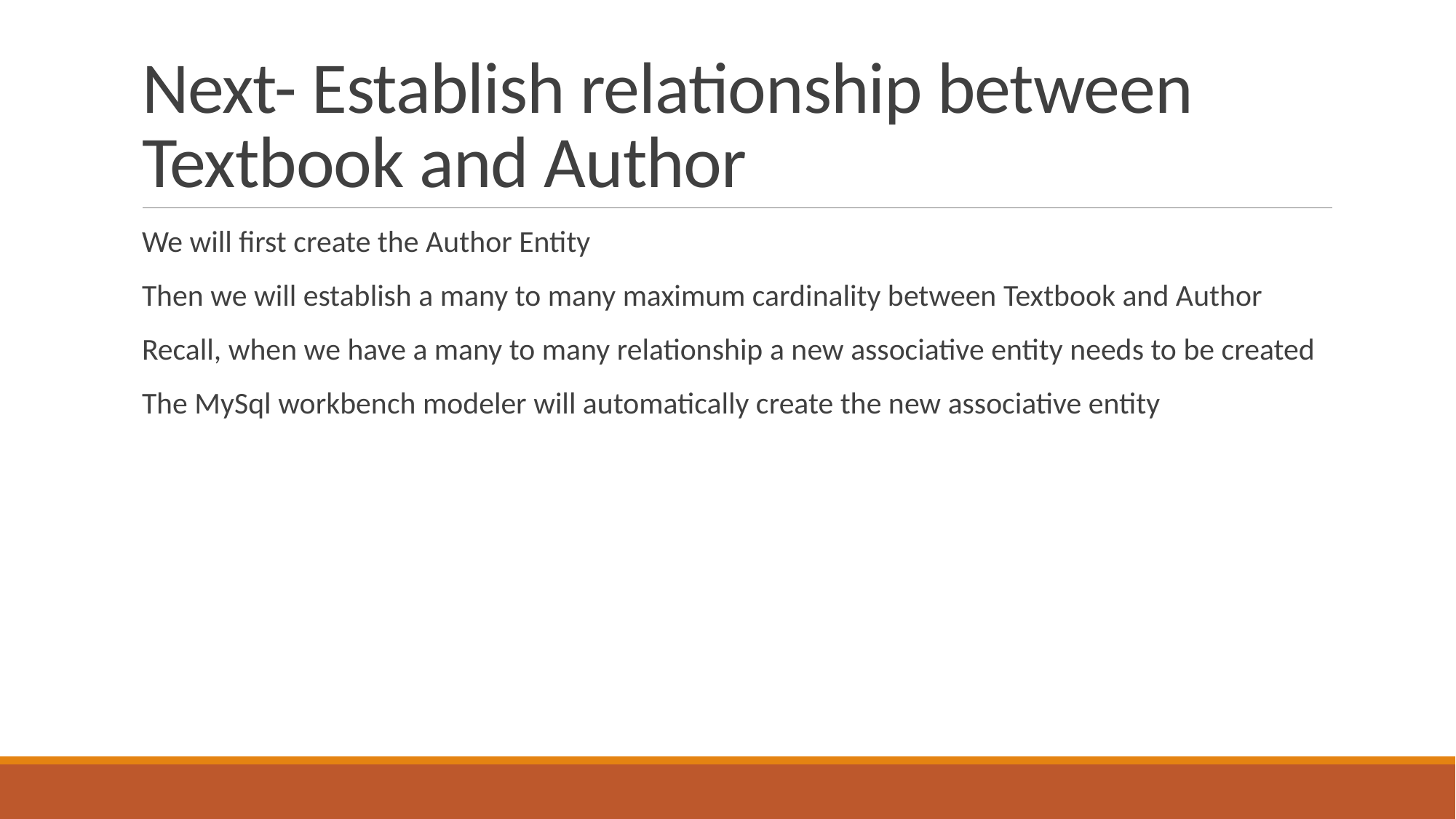

# Next- Establish relationship between Textbook and Author
We will first create the Author Entity
Then we will establish a many to many maximum cardinality between Textbook and Author
Recall, when we have a many to many relationship a new associative entity needs to be created
The MySql workbench modeler will automatically create the new associative entity